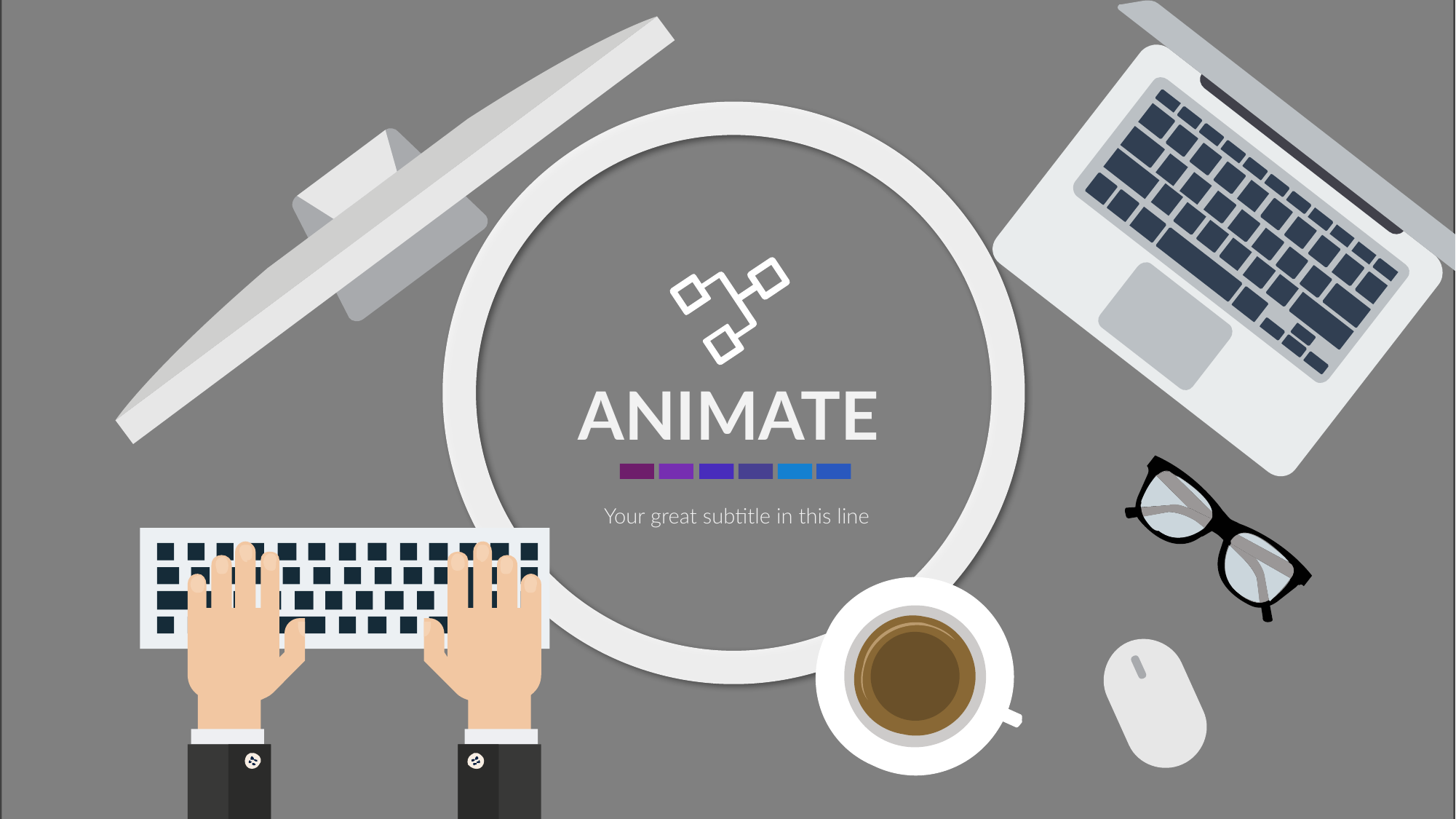

ANIMATE
Your great subtitle in this line